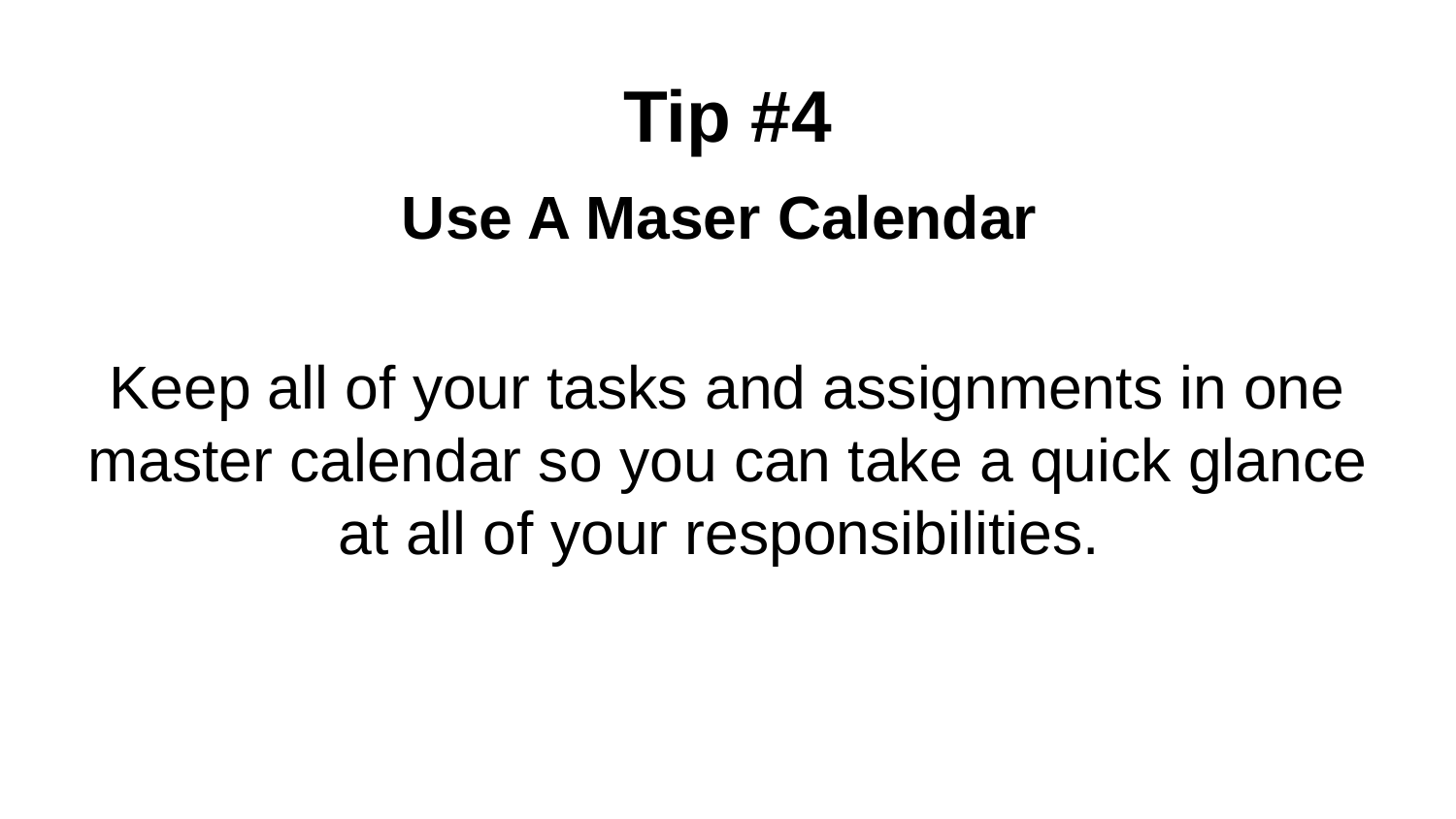

# Tip #4

Use A Maser Calendar

Keep all of your tasks and assignments in one master calendar so you can take a quick glance at all of your responsibilities.